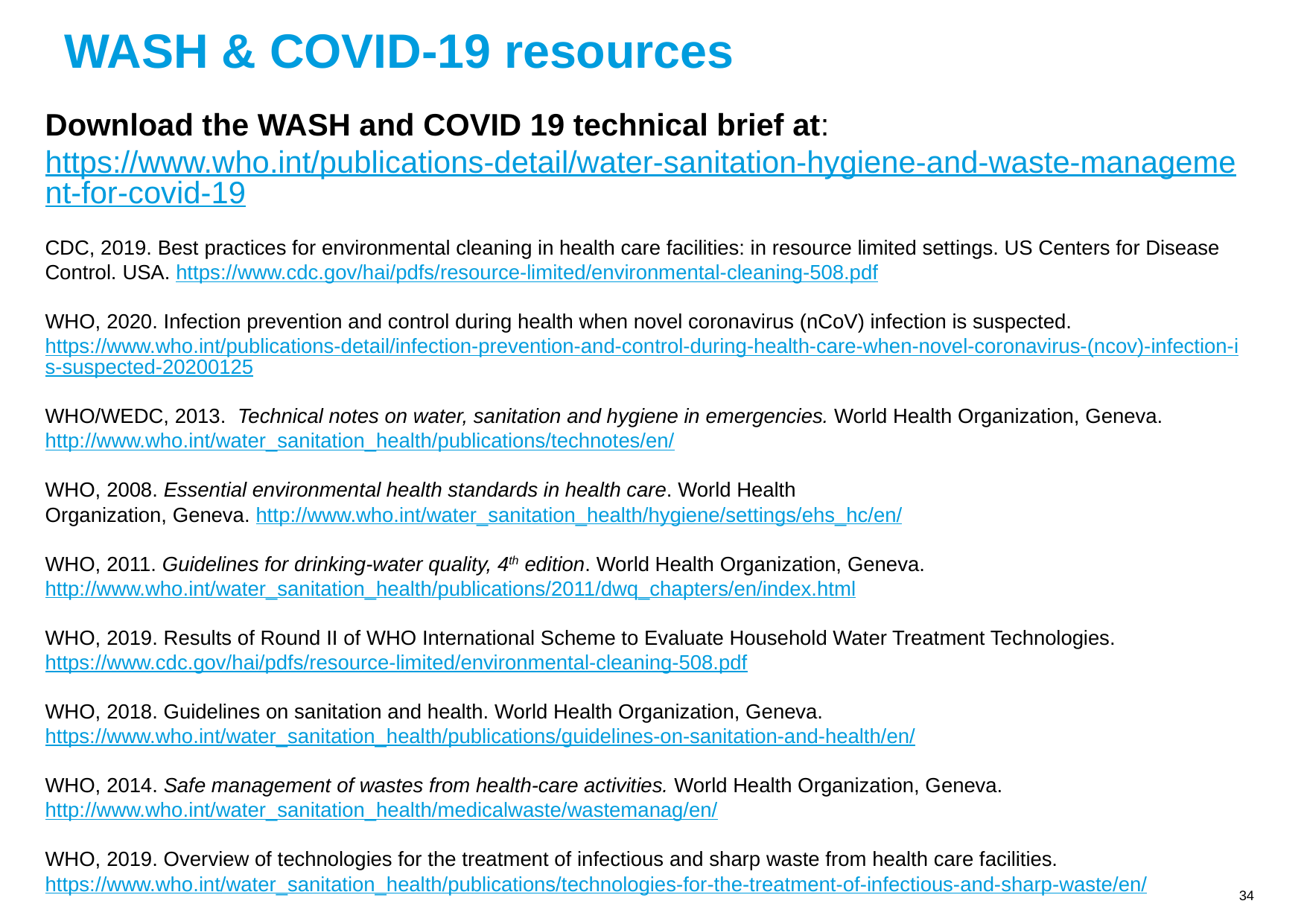

# WASH & COVID-19 resources

Download the WASH and COVID 19 technical brief at: https://www.who.int/publications-detail/water-sanitation-hygiene-and-waste-management-for-covid-19

CDC, 2019. Best practices for environmental cleaning in health care facilities: in resource limited settings. US Centers for Disease Control. USA. https://www.cdc.gov/hai/pdfs/resource-limited/environmental-cleaning-508.pdf

WHO, 2020. Infection prevention and control during health when novel coronavirus (nCoV) infection is suspected. https://www.who.int/publications-detail/infection-prevention-and-control-during-health-care-when-novel-coronavirus-(ncov)-infection-is-suspected-20200125

WHO/WEDC, 2013.  Technical notes on water, sanitation and hygiene in emergencies. World Health Organization, Geneva. http://www.who.int/water_sanitation_health/publications/technotes/en/

WHO, 2008. Essential environmental health standards in health care. World Health
Organization, Geneva. http://www.who.int/water_sanitation_health/hygiene/settings/ehs_hc/en/

WHO, 2011. Guidelines for drinking-water quality, 4th edition. World Health Organization, Geneva. http://www.who.int/water_sanitation_health/publications/2011/dwq_chapters/en/index.html

WHO, 2019. Results of Round II of WHO International Scheme to Evaluate Household Water Treatment Technologies. https://www.cdc.gov/hai/pdfs/resource-limited/environmental-cleaning-508.pdf

WHO, 2018. Guidelines on sanitation and health. World Health Organization, Geneva.
https://www.who.int/water_sanitation_health/publications/guidelines-on-sanitation-and-health/en/

WHO, 2014. Safe management of wastes from health-care activities. World Health Organization, Geneva. http://www.who.int/water_sanitation_health/medicalwaste/wastemanag/en/

WHO, 2019. Overview of technologies for the treatment of infectious and sharp waste from health care facilities. https://www.who.int/water_sanitation_health/publications/technologies-for-the-treatment-of-infectious-and-sharp-waste/en/

34